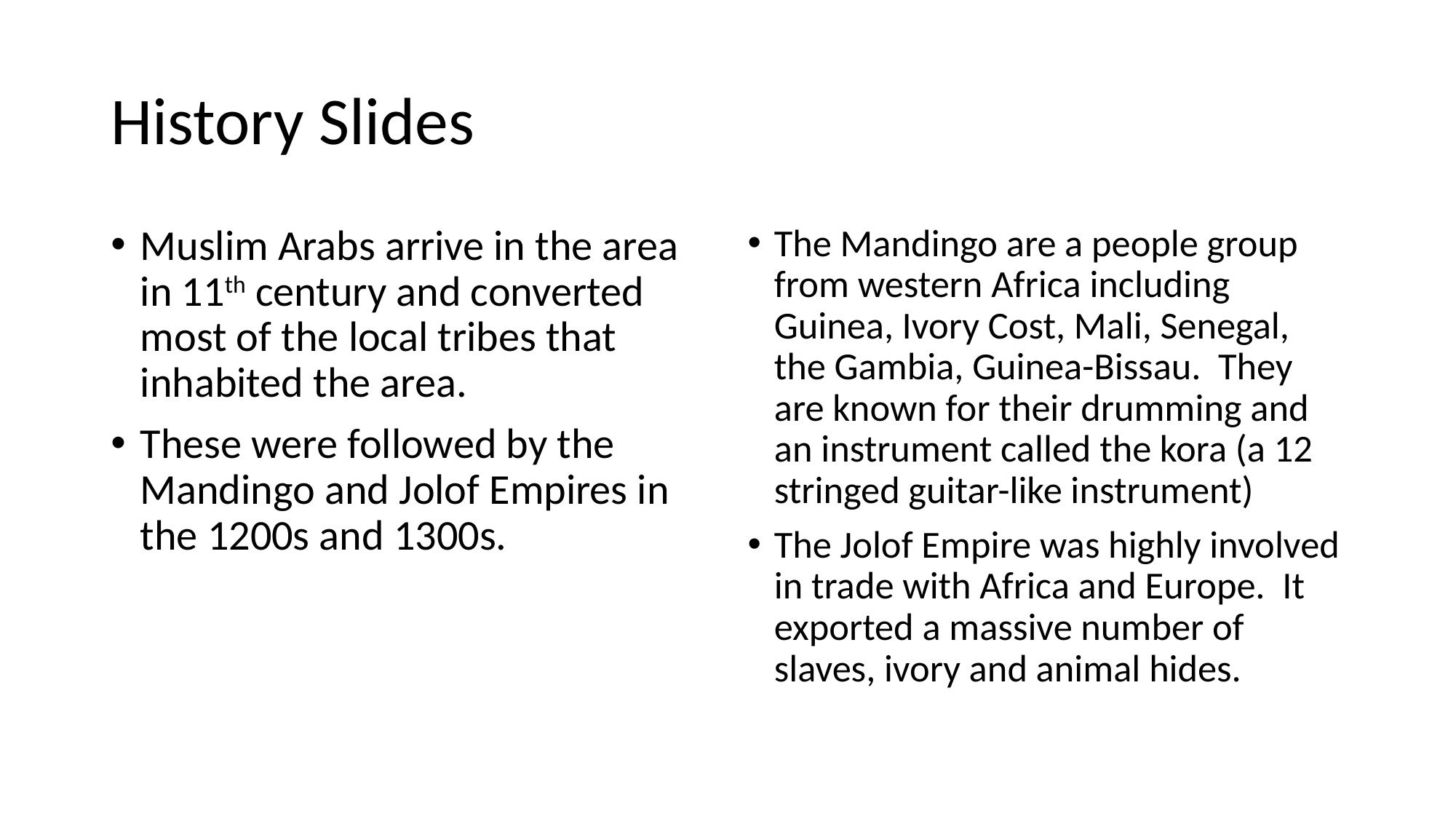

# History Slides
Muslim Arabs arrive in the area in 11th century and converted most of the local tribes that inhabited the area.
These were followed by the Mandingo and Jolof Empires in the 1200s and 1300s.

The Mandingo are a people group from western Africa including Guinea, Ivory Cost, Mali, Senegal, the Gambia, Guinea-Bissau.  They are known for their drumming and an instrument called the kora (a 12 stringed guitar-like instrument)
The Jolof Empire was highly involved in trade with Africa and Europe.  It exported a massive number of slaves, ivory and animal hides.